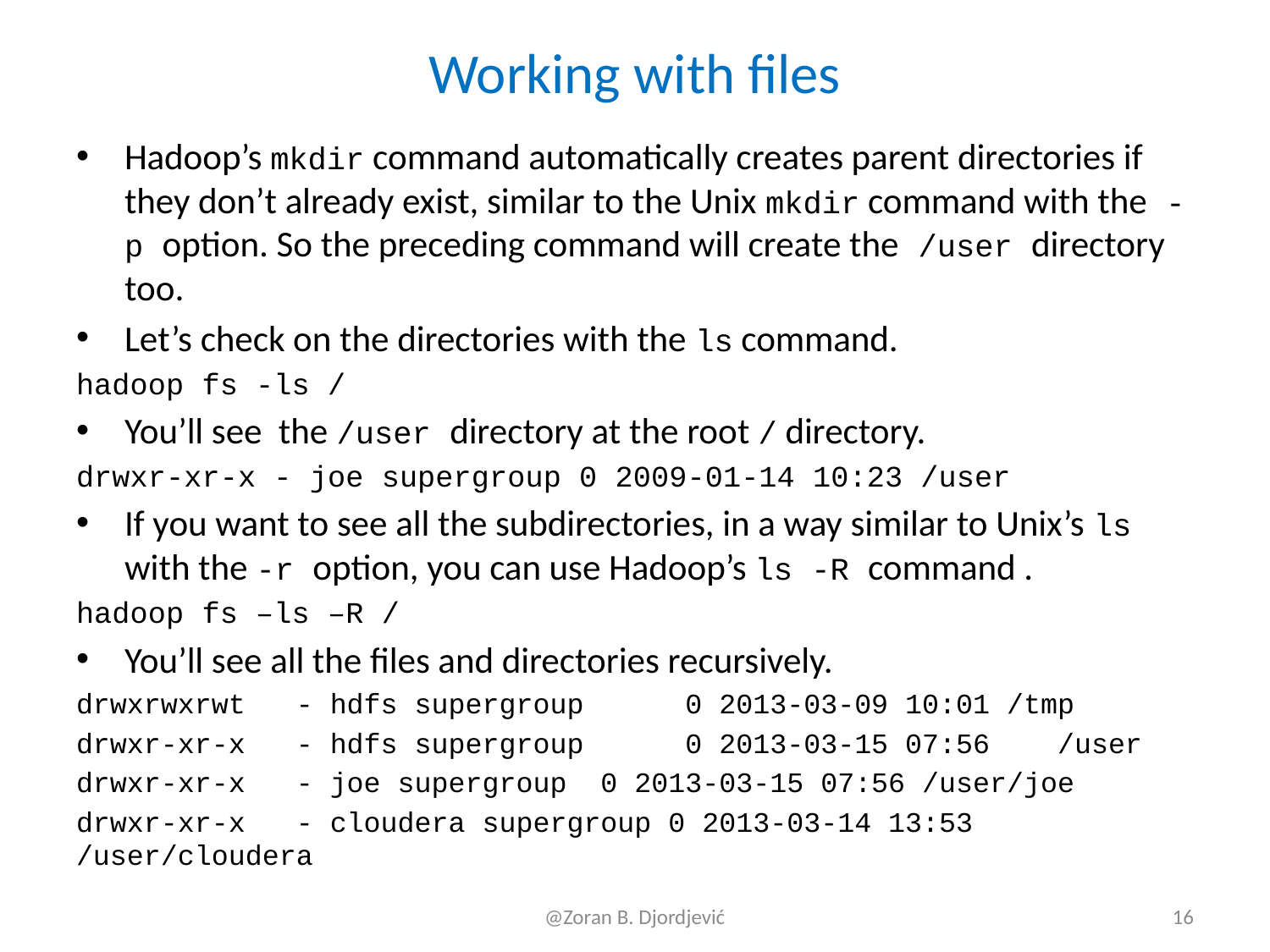

# Working with files
Hadoop’s mkdir command automatically creates parent directories if they don’t already exist, similar to the Unix mkdir command with the -p option. So the preceding command will create the /user directory too.
Let’s check on the directories with the ls command.
hadoop fs -ls /
You’ll see  the /user directory at the root / directory.
drwxr-xr-x - joe supergroup 0 2009-01-14 10:23 /user
If you want to see all the subdirectories, in a way similar to Unix’s ls with the -r option, you can use Hadoop’s ls -R command .
hadoop fs –ls –R /
You’ll see all the files and directories recursively.
drwxrwxrwt   - hdfs supergroup      0 2013-03-09 10:01 /tmp
drwxr-xr-x   - hdfs supergroup      0 2013-03-15 07:56    /user
drwxr-xr-x   - joe supergroup  0 2013-03-15 07:56 /user/joe
drwxr-xr-x   - cloudera supergroup 0 2013-03-14 13:53 /user/cloudera

@Zoran B. Djordjević
16